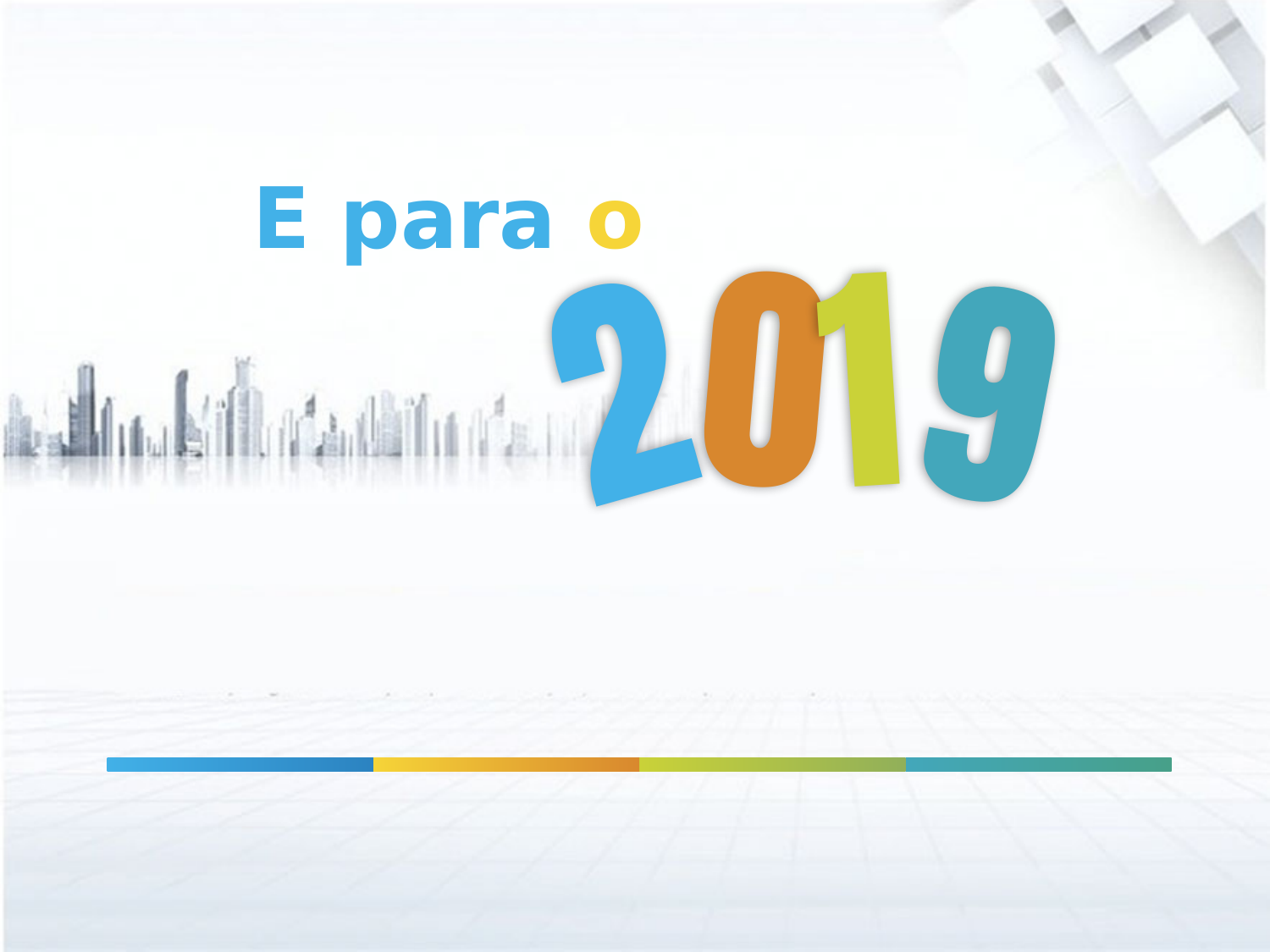

E para o
0
1
2
9